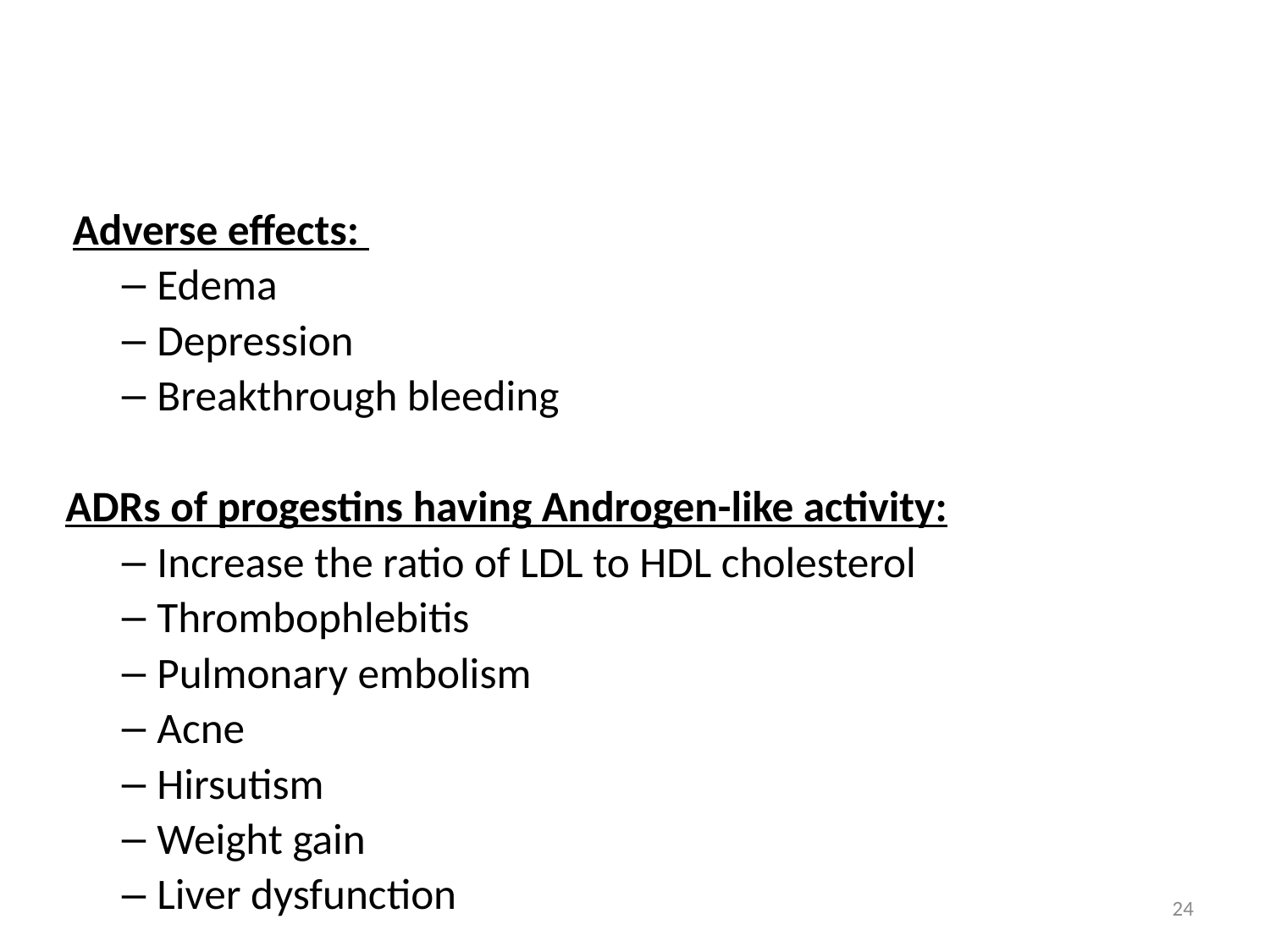

Adverse effects:
Edema
Depression
Breakthrough bleeding

ADRs of progestins having Androgen-like activity:
Increase the ratio of LDL to HDL cholesterol
Thrombophlebitis
Pulmonary embolism
Acne
Hirsutism
Weight gain
Liver dysfunction
24